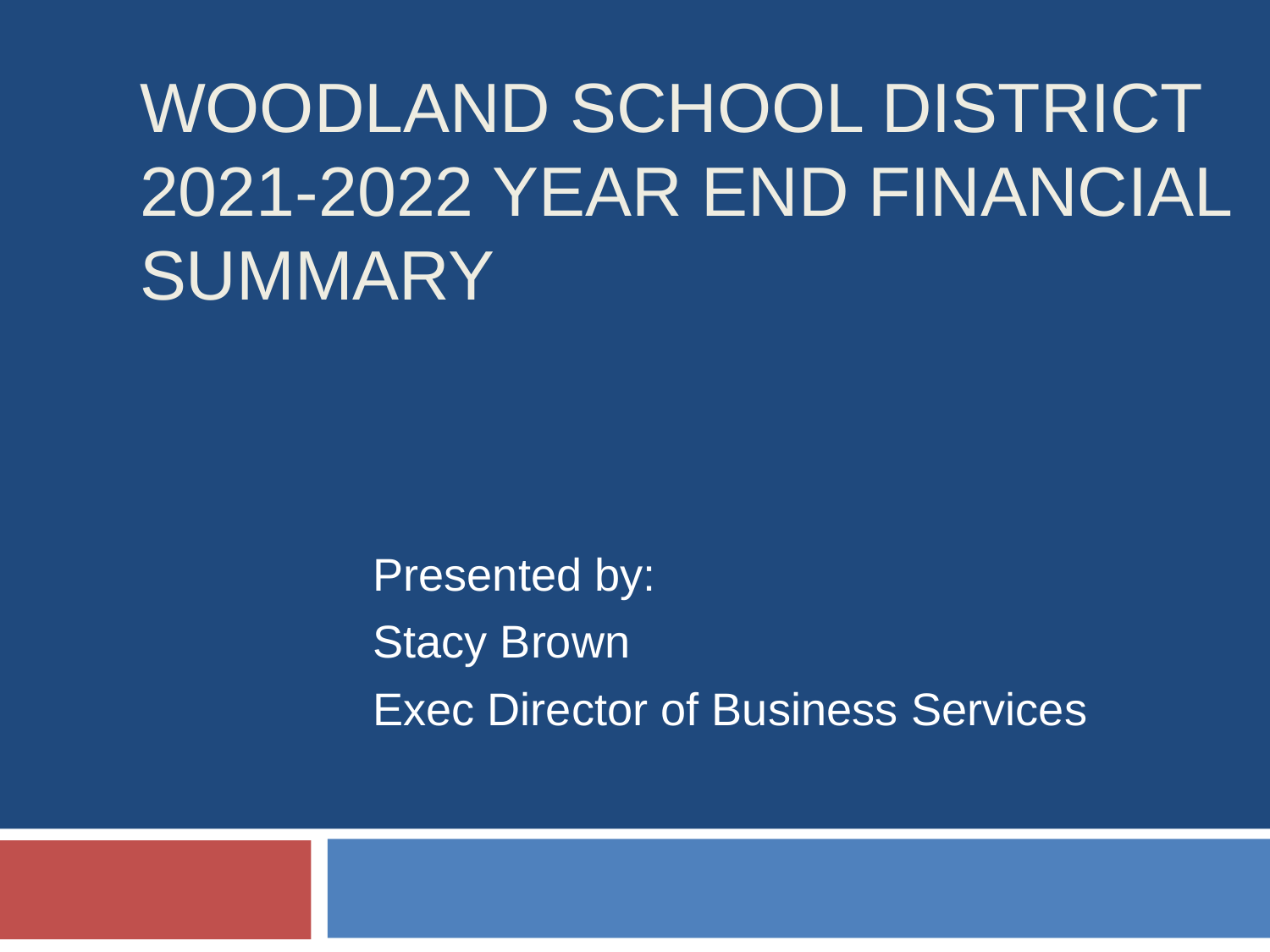

# WOODLAND SCHOOL DISTRICT 2021-2022 YEAR END FINANCIAL SUMMARY
Presented by:
Stacy Brown
Exec Director of Business Services